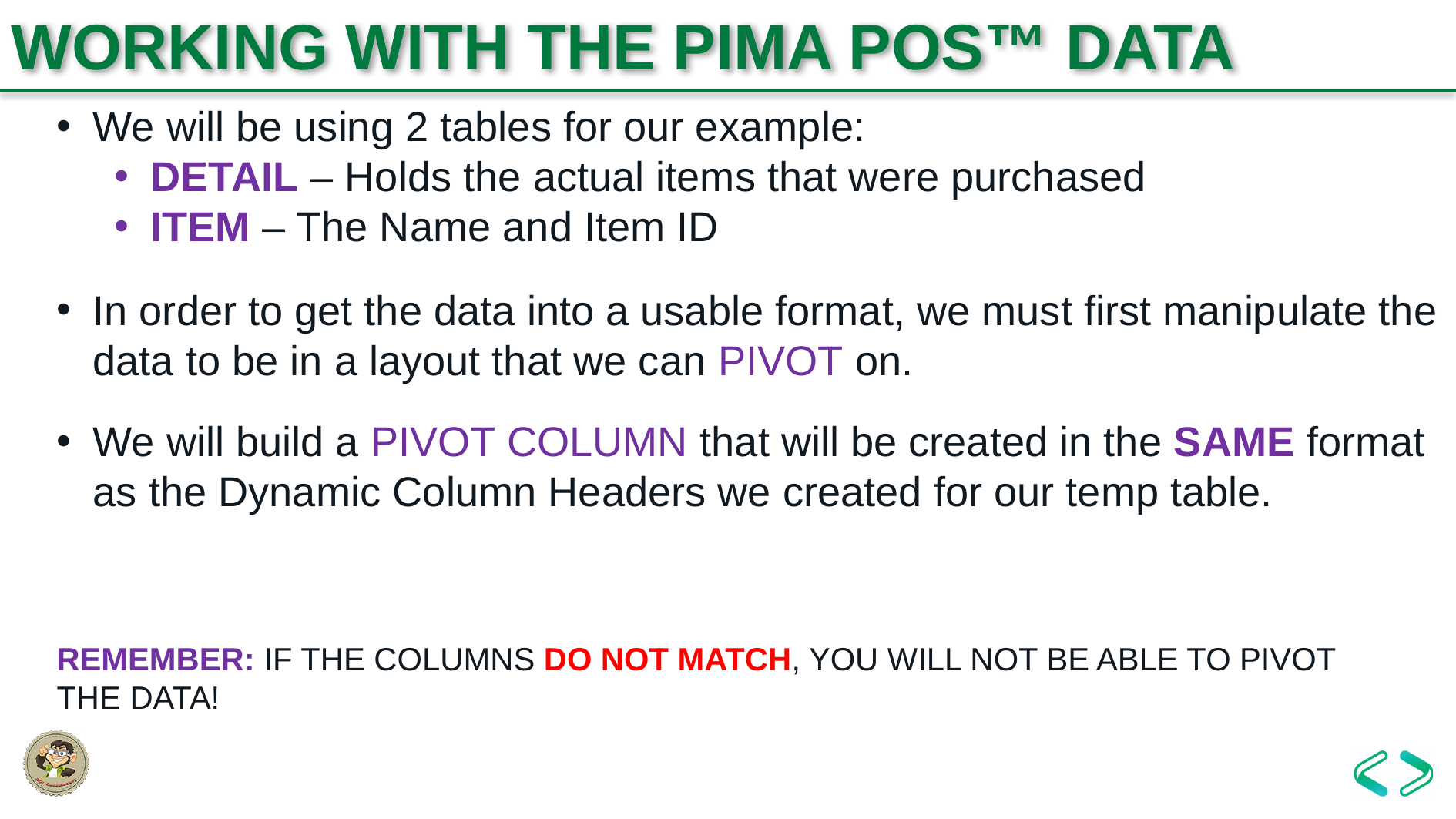

WORKING WITH THE PIMA POS™ DATA
We will be using 2 tables for our example:
DETAIL – Holds the actual items that were purchased
ITEM – The Name and Item ID
In order to get the data into a usable format, we must first manipulate the data to be in a layout that we can PIVOT on.
We will build a PIVOT COLUMN that will be created in the SAME format as the Dynamic Column Headers we created for our temp table.
REMEMBER: IF THE COLUMNS DO NOT MATCH, YOU WILL NOT BE ABLE TO PIVOT THE DATA!